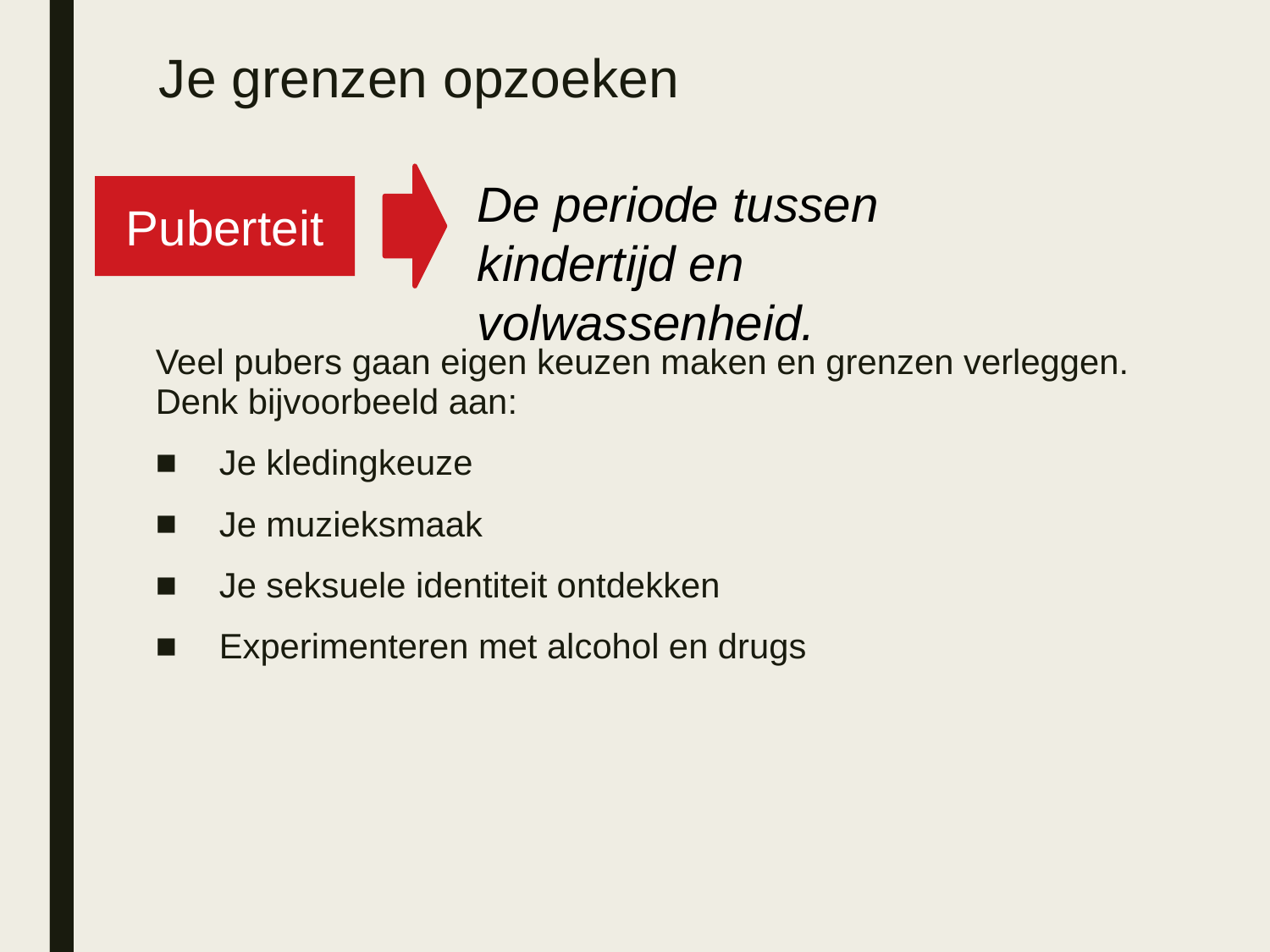

# Je grenzen opzoeken

De periode tussen kindertijd en volwassenheid.
Puberteit
Veel pubers gaan eigen keuzen maken en grenzen verleggen. Denk bijvoorbeeld aan:
Je kledingkeuze
Je muzieksmaak
Je seksuele identiteit ontdekken
Experimenteren met alcohol en drugs